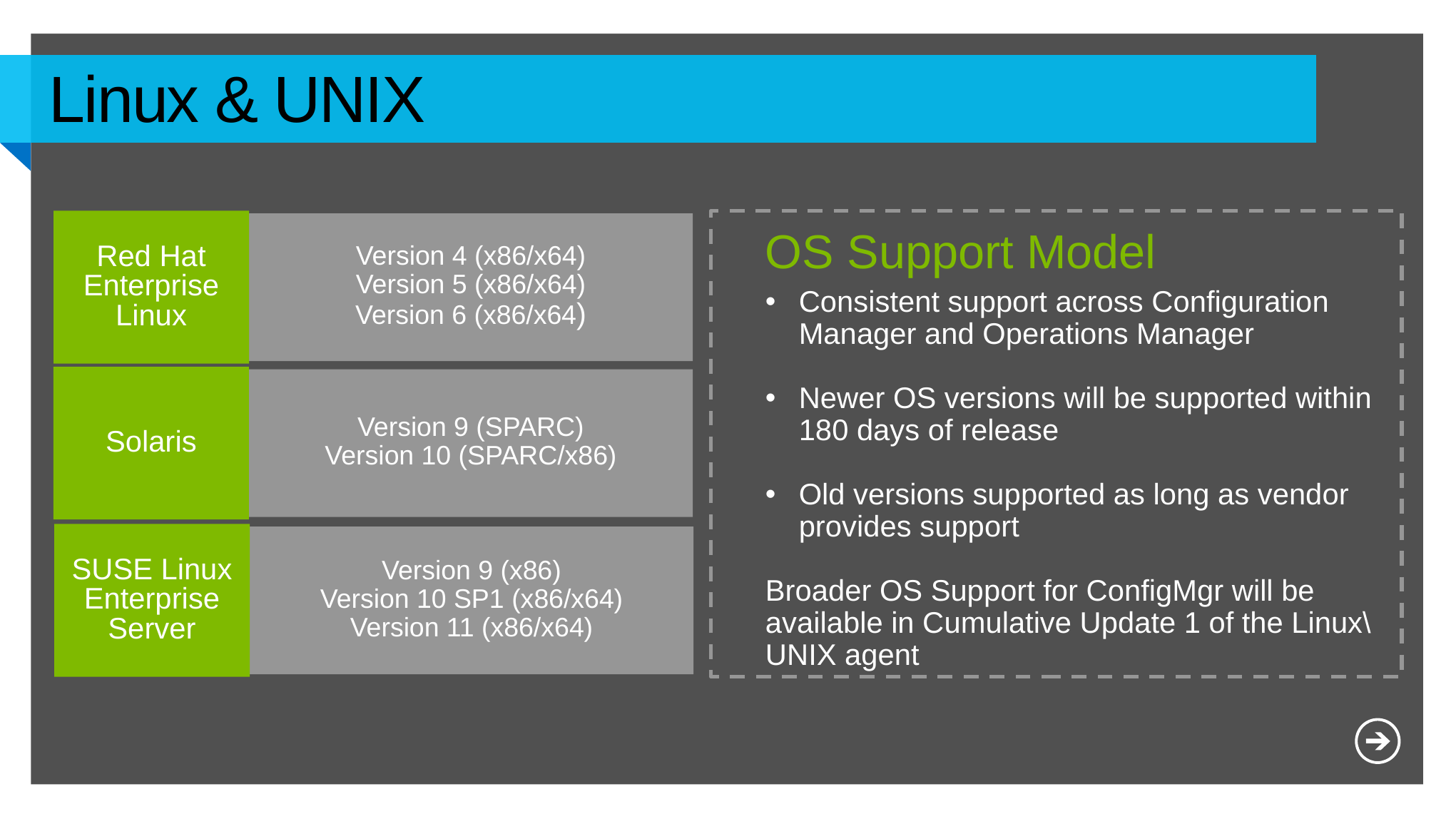

# Linux & UNIX

OS Support Model

Consistent support across Configuration Manager and Operations Manager

Newer OS versions will be supported within 180 days of release

Old versions supported as long as vendor provides support

Broader OS Support for ConfigMgr will be available in Cumulative Update 1 of the Linux\UNIX agent

Red Hat Enterprise Linux
Version 4 (x86/x64)
Version 5 (x86/x64)
Version 6 (x86/x64)
Solaris
Version 9 (SPARC)
Version 10 (SPARC/x86)
SUSE Linux Enterprise Server
Version 9 (x86)
Version 10 SP1 (x86/x64)
Version 11 (x86/x64)